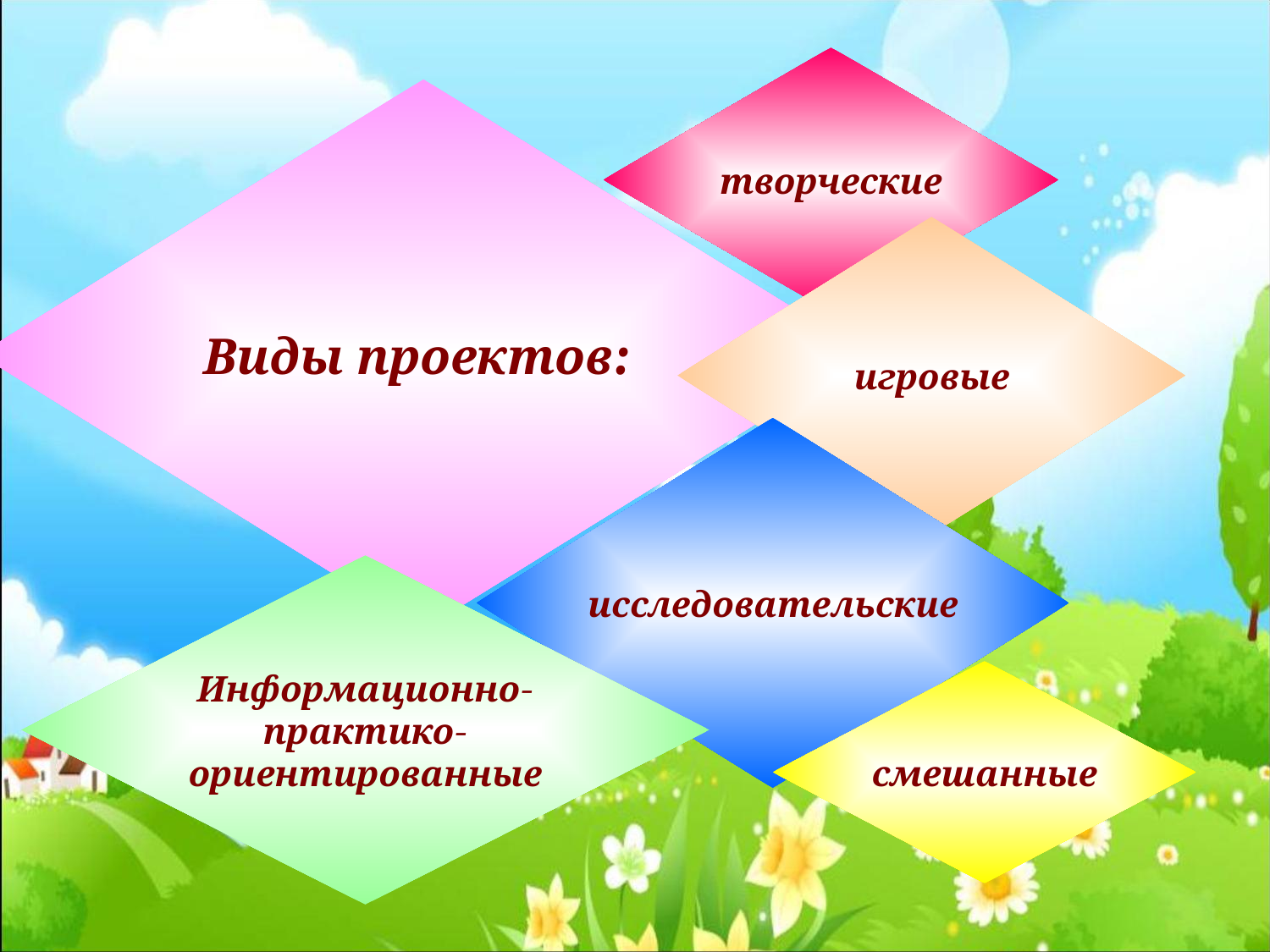

творческие
Виды проектов:

игровые

исследовательские
Информационно-
практико-
ориентированные

смешанные